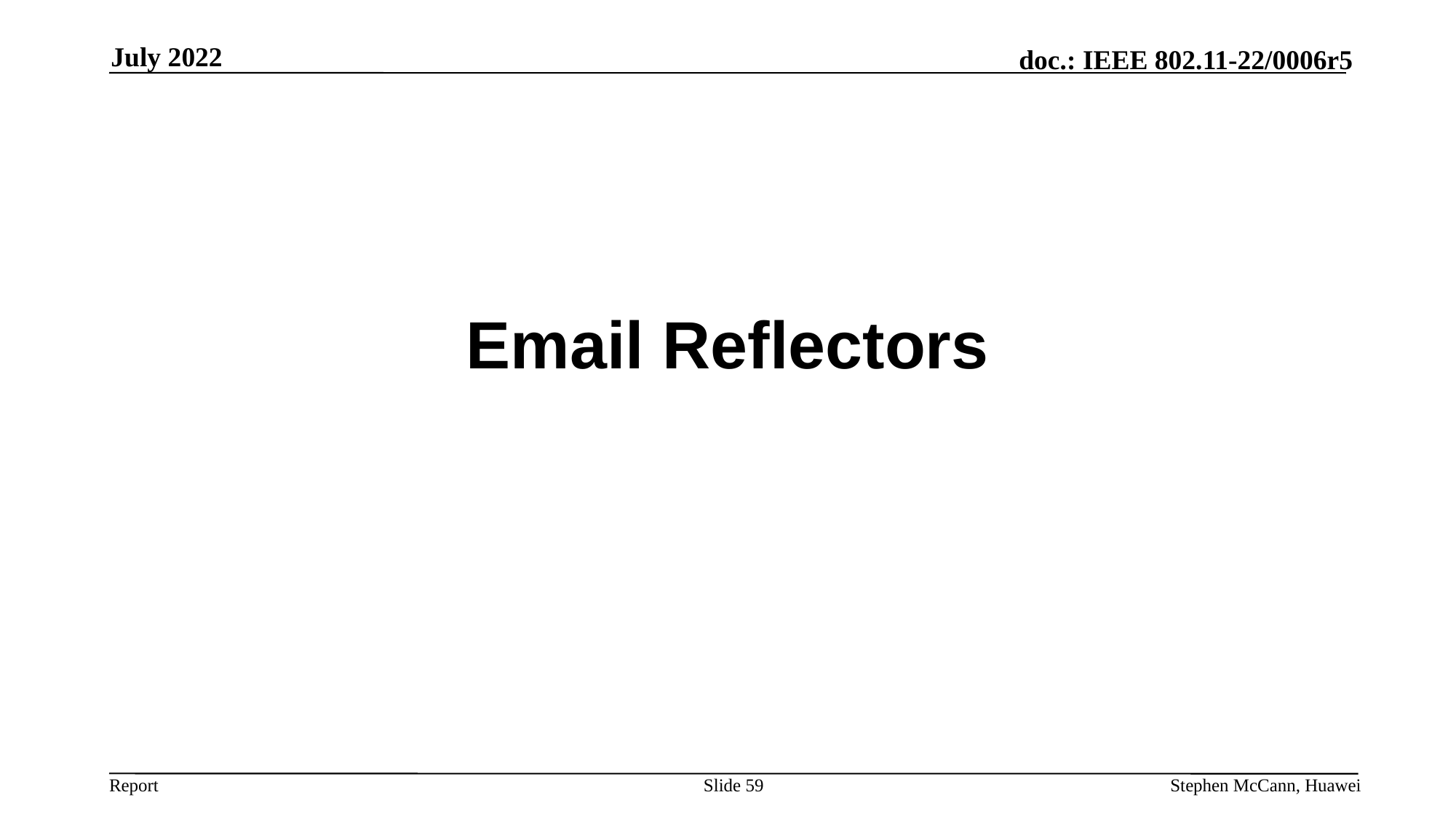

July 2022
# Email Reflectors
Slide 59
Stephen McCann, Huawei